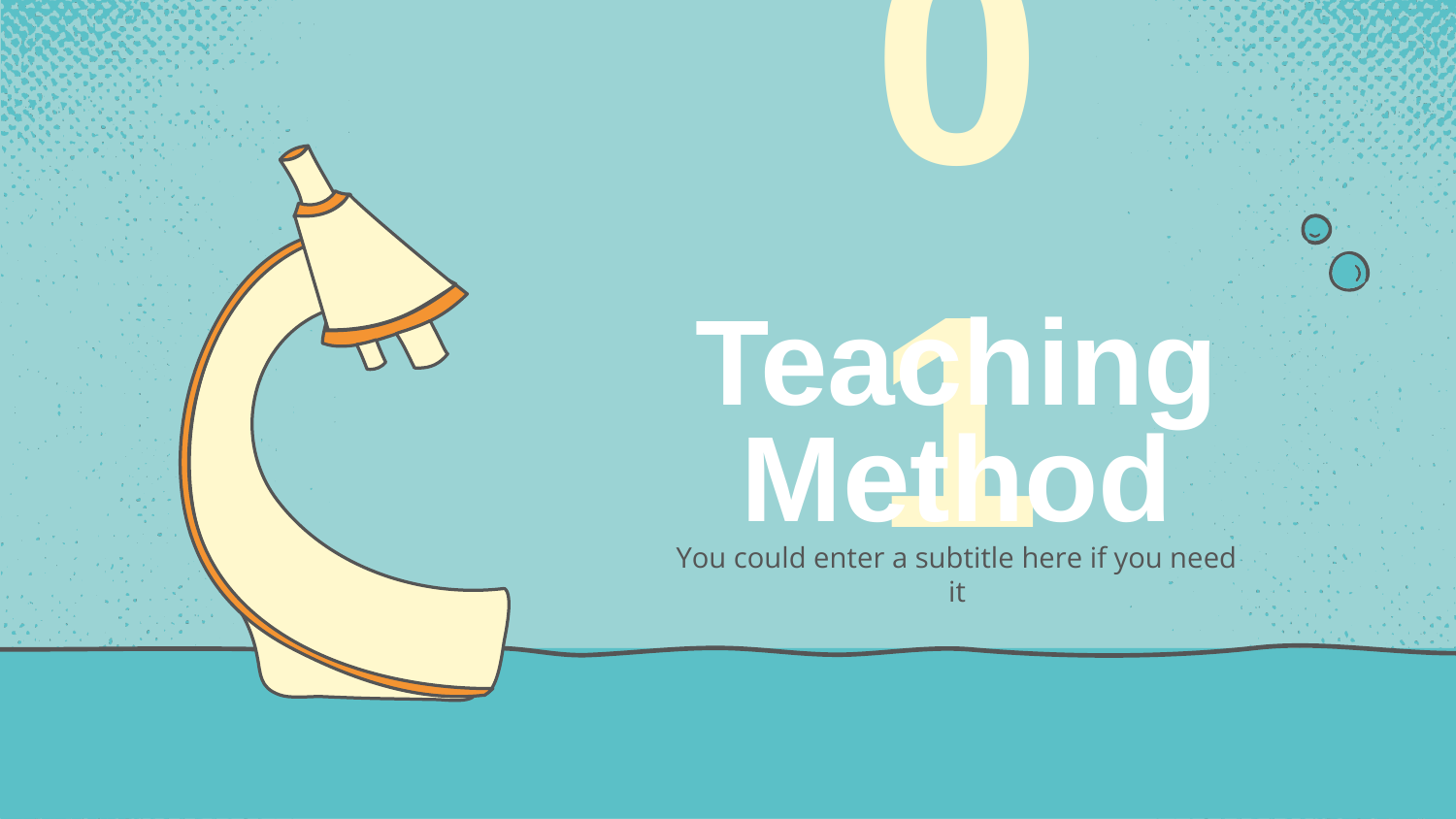

01

# Teaching Method
You could enter a subtitle here if you need it